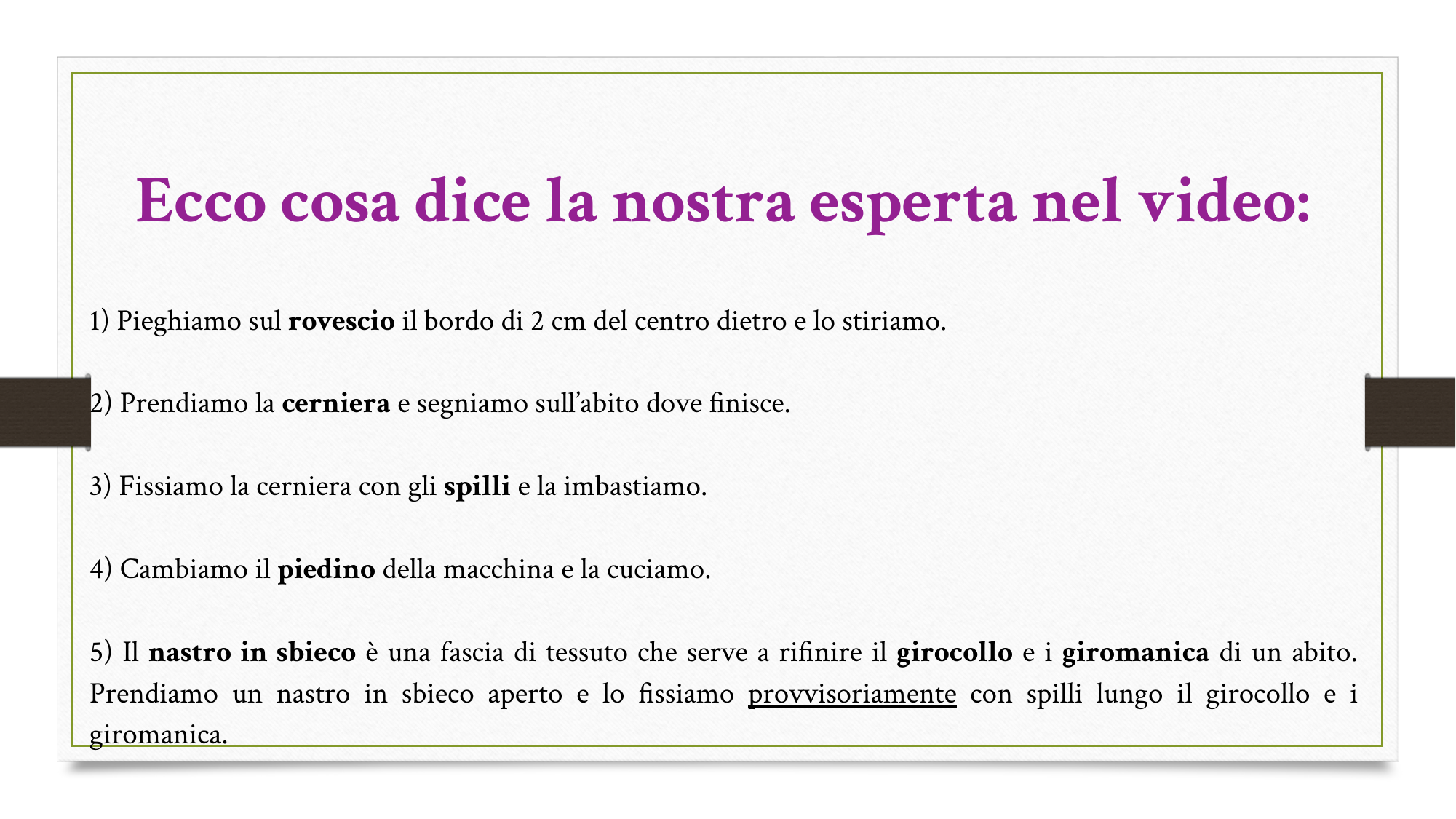

# Ecco cosa dice la nostra esperta nel video:
1) Pieghiamo sul rovescio il bordo di 2 cm del centro dietro e lo stiriamo.

2) Prendiamo la cerniera e segniamo sull’abito dove finisce.

3) Fissiamo la cerniera con gli spilli e la imbastiamo.

4) Cambiamo il piedino della macchina e la cuciamo.

5) Il nastro in sbieco è una fascia di tessuto che serve a rifinire il girocollo e i giromanica di un abito. Prendiamo un nastro in sbieco aperto e lo fissiamo provvisoriamente con spilli lungo il girocollo e i giromanica.